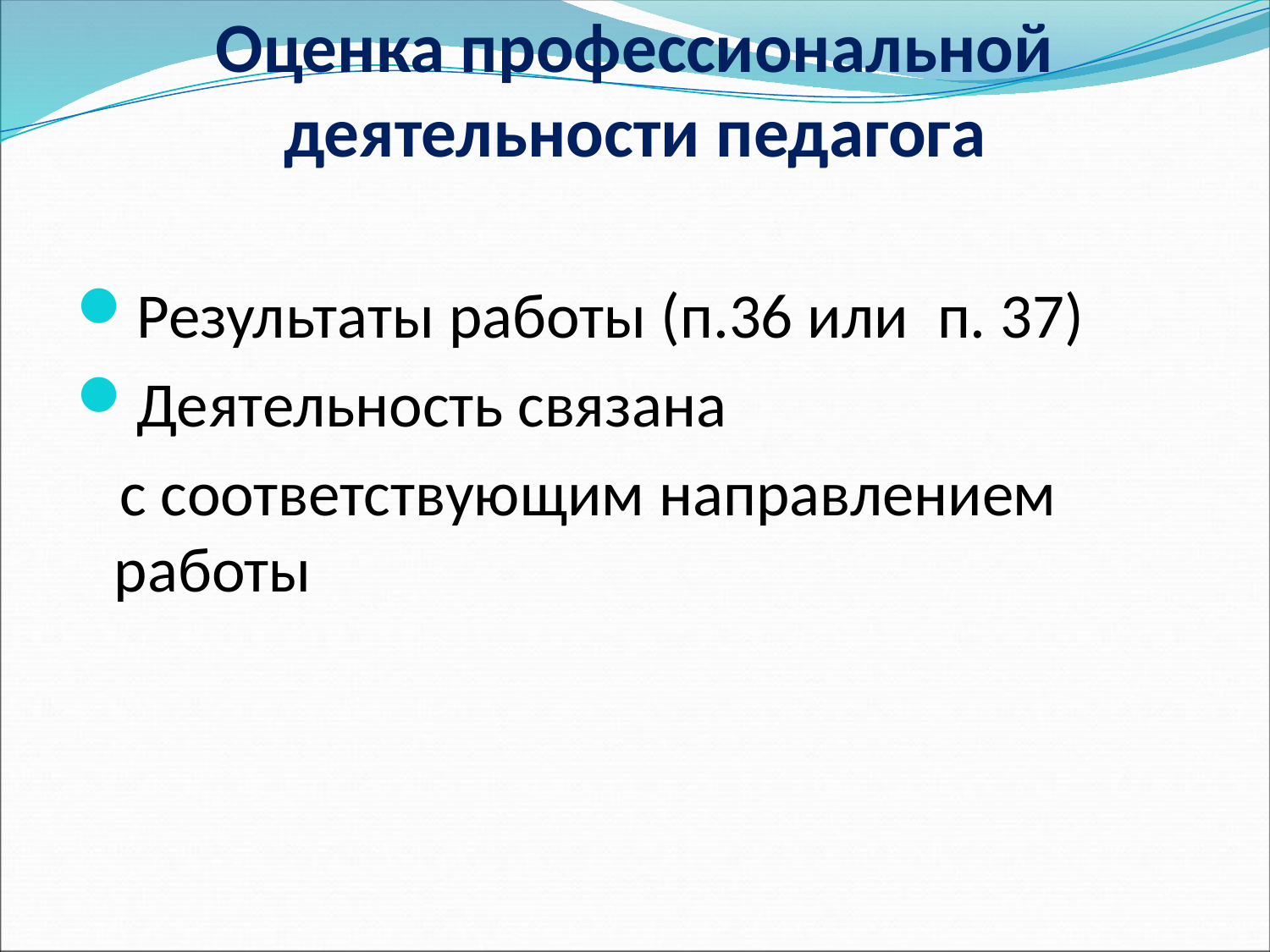

# Оценка профессиональной деятельности педагога
Результаты работы (п.36 или  п. 37)
Деятельность связана
   с соответствующим направлением работы